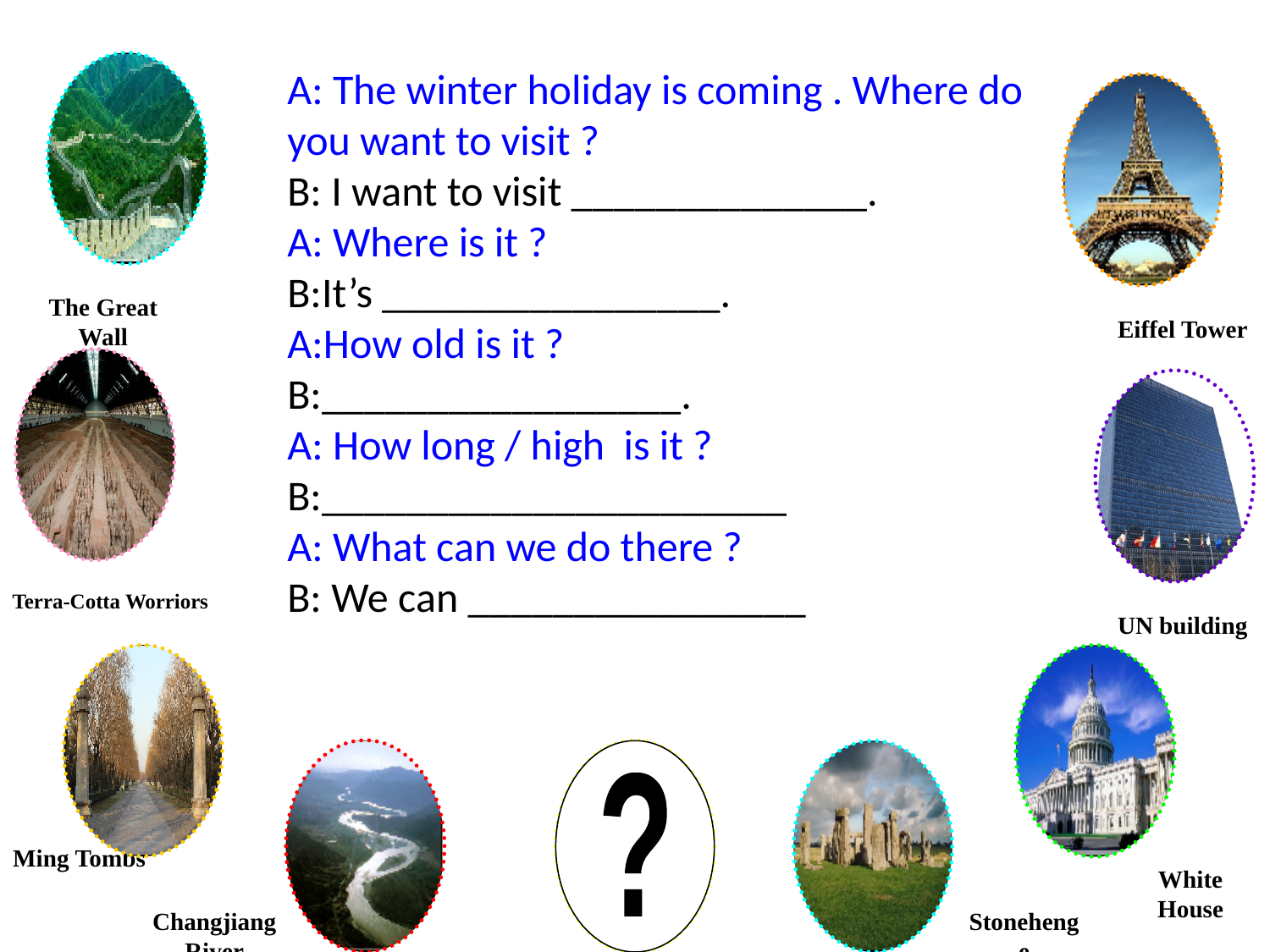

A: The winter holiday is coming . Where do you want to visit ?
B: I want to visit ______________.
A: Where is it ?
B:It’s ________________.
A:How old is it ?
B:_________________.
A: How long / high  is it ?
B:______________________
A: What can we do there ?
B: We can ________________

The Great Wall
Eiffel Tower

Terra-Cotta Worriors
UN building

?
Ming Tombs
White House
Changjiang River
Stonehenge